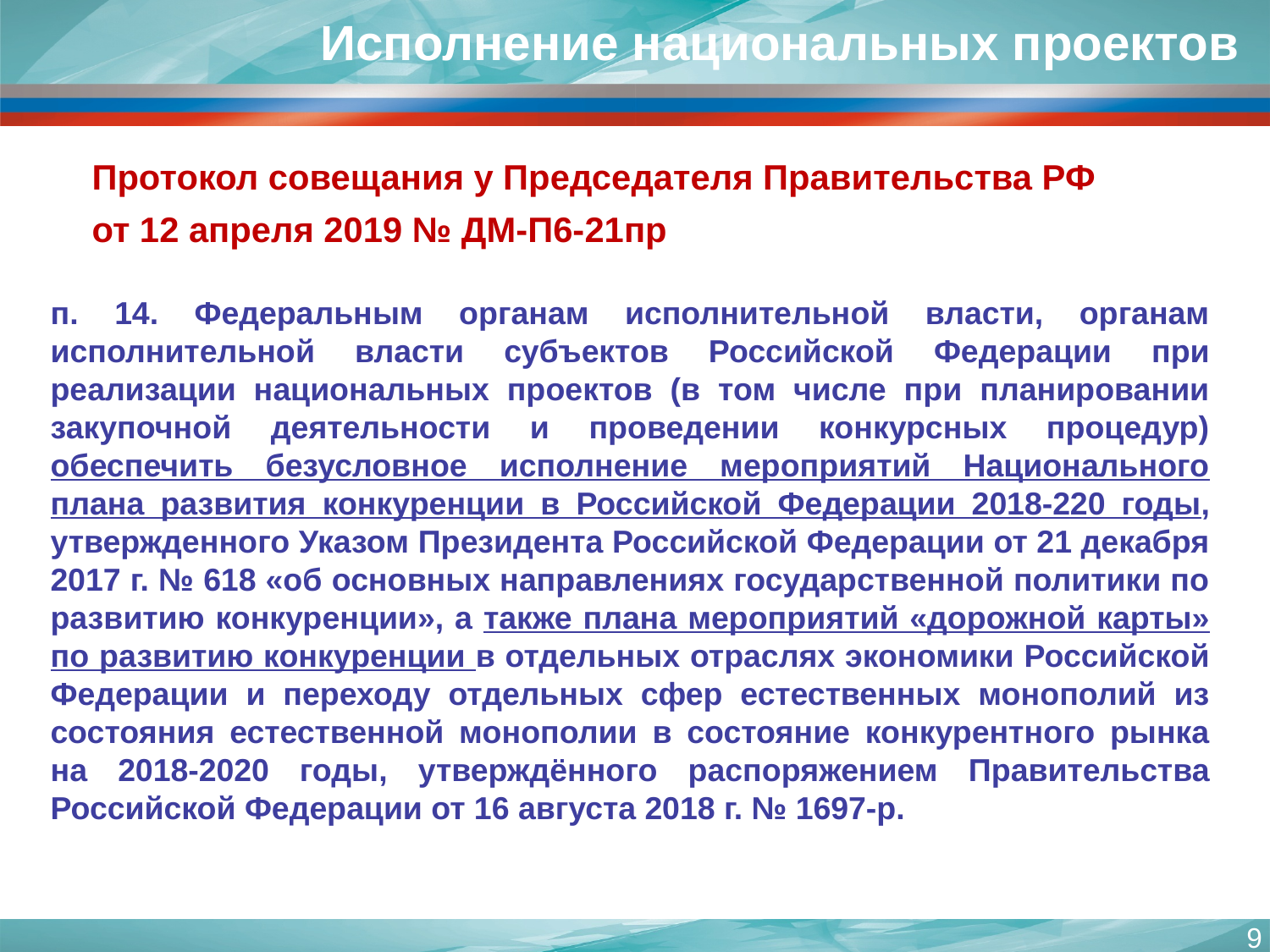

# Исполнение национальных проектов
Протокол совещания у Председателя Правительства РФ
от 12 апреля 2019 № ДМ-П6-21пр
п. 14. Федеральным органам исполнительной власти, органам исполнительной власти субъектов Российской Федерации при реализации национальных проектов (в том числе при планировании закупочной деятельности и проведении конкурсных процедур) обеспечить безусловное исполнение мероприятий Национального плана развития конкуренции в Российской Федерации 2018-220 годы, утвержденного Указом Президента Российской Федерации от 21 декабря 2017 г. № 618 «об основных направлениях государственной политики по развитию конкуренции», а также плана мероприятий «дорожной карты» по развитию конкуренции в отдельных отраслях экономики Российской Федерации и переходу отдельных сфер естественных монополий из состояния естественной монополии в состояние конкурентного рынка на 2018-2020 годы, утверждённого распоряжением Правительства Российской Федерации от 16 августа 2018 г. № 1697-р.
9